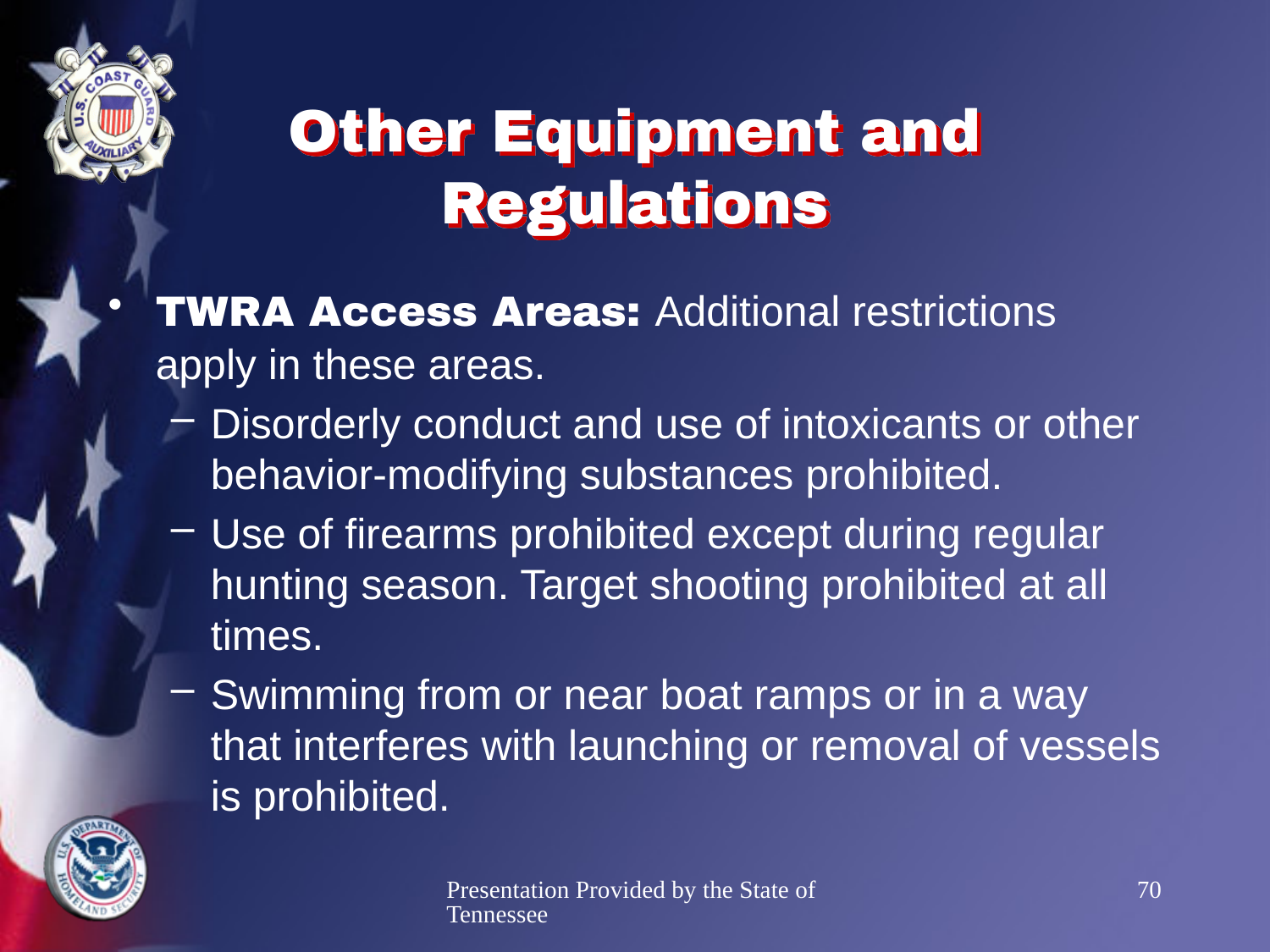

# Other Equipment and Regulations
TWRA Access Areas: Additional restrictions apply in these areas.
Disorderly conduct and use of intoxicants or other behavior-modifying substances prohibited.
Use of firearms prohibited except during regular hunting season. Target shooting prohibited at all times.
Swimming from or near boat ramps or in a way that interferes with launching or removal of vessels is prohibited.
Presentation Provided by the State of Tennessee
70